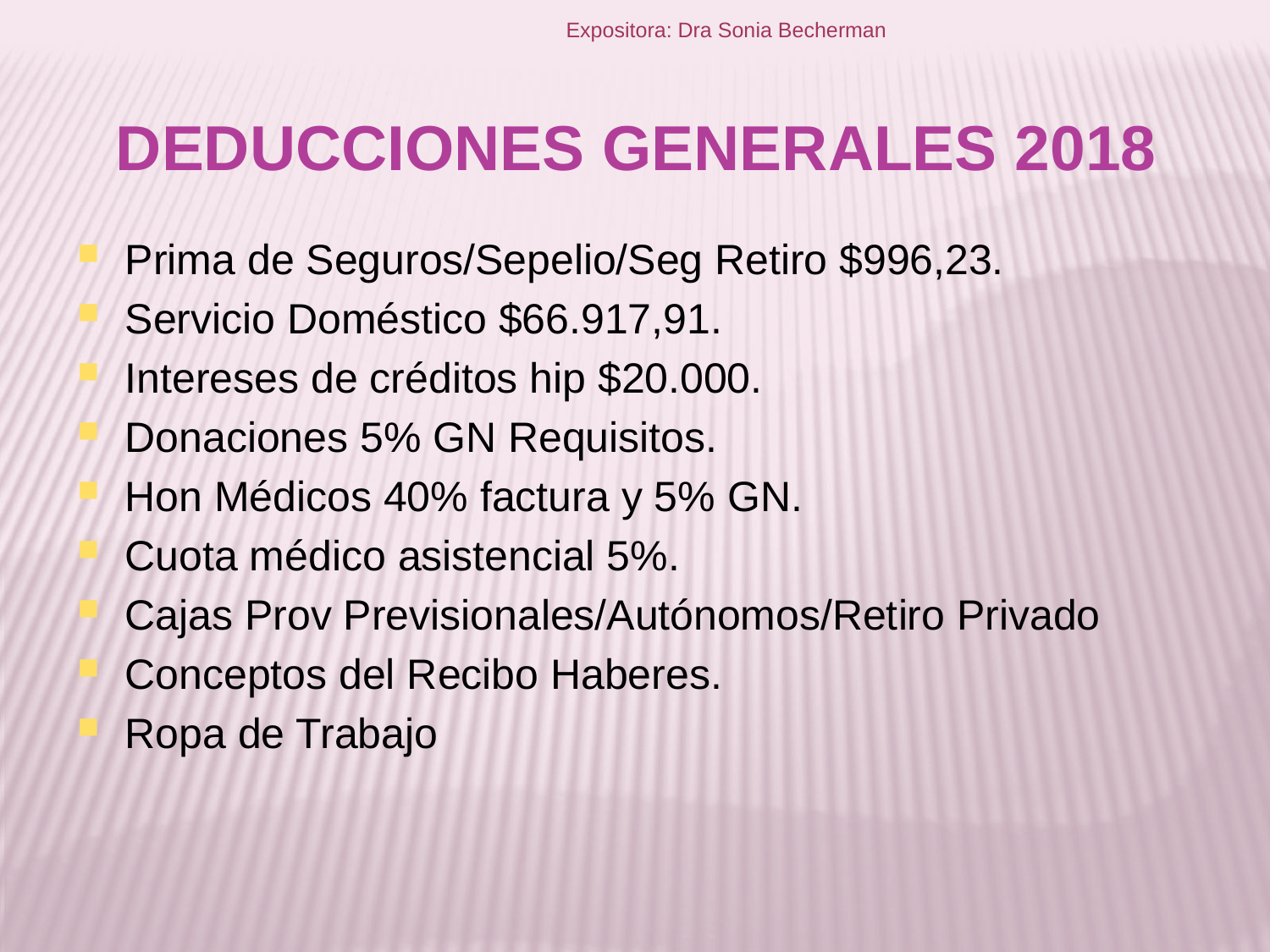

Expositora: Dra Sonia Becherman
Deducciones Generales 2018
Prima de Seguros/Sepelio/Seg Retiro $996,23.
Servicio Doméstico $66.917,91.
Intereses de créditos hip $20.000.
Donaciones 5% GN Requisitos.
Hon Médicos 40% factura y 5% GN.
Cuota médico asistencial 5%.
Cajas Prov Previsionales/Autónomos/Retiro Privado
Conceptos del Recibo Haberes.
Ropa de Trabajo